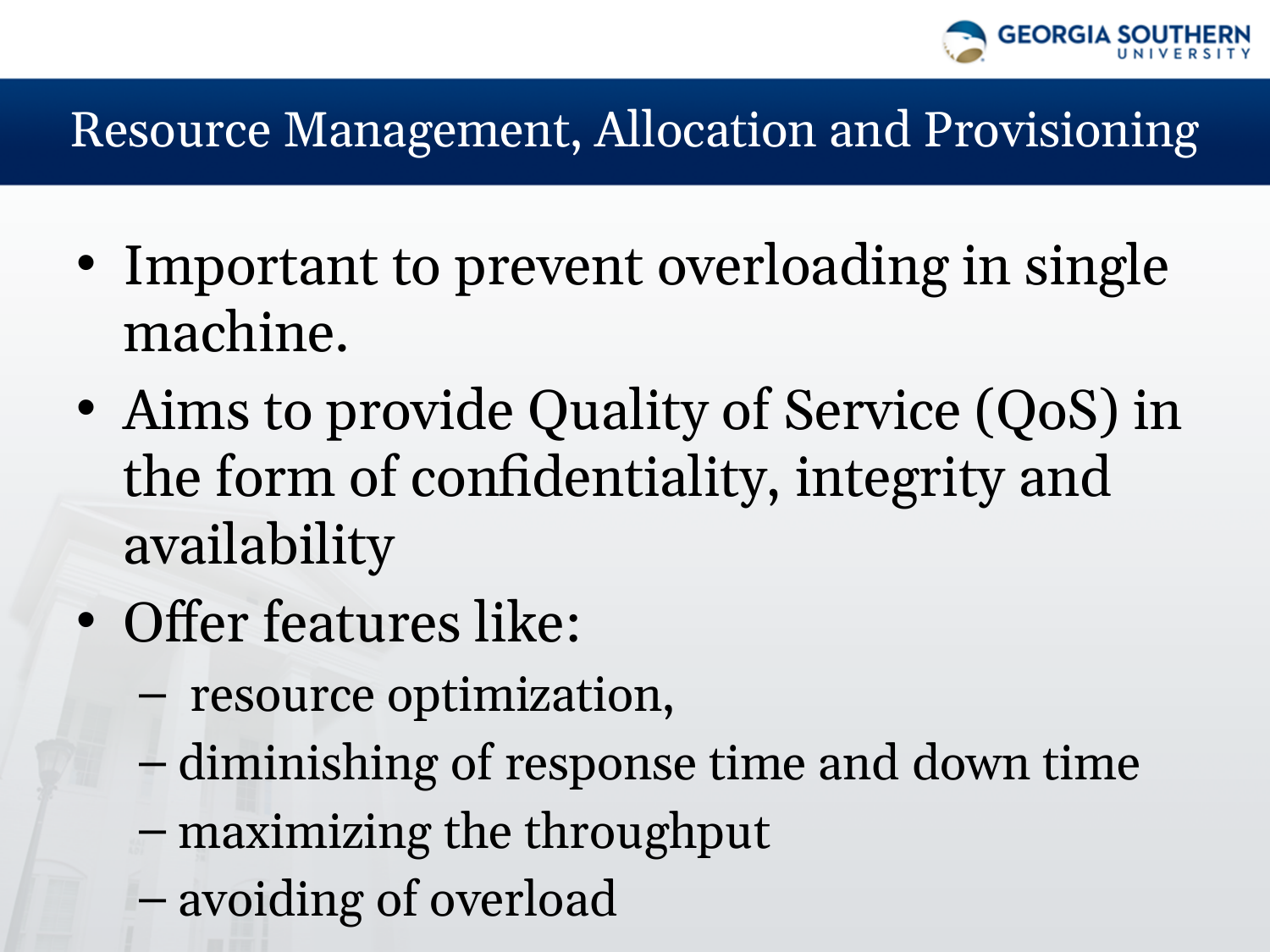

# Resource Management, Allocation and Provisioning
Important to prevent overloading in single machine.
Aims to provide Quality of Service (QoS) in the form of confidentiality, integrity and availability
Offer features like:
 resource optimization,
diminishing of response time and down time
maximizing the throughput
avoiding of overload